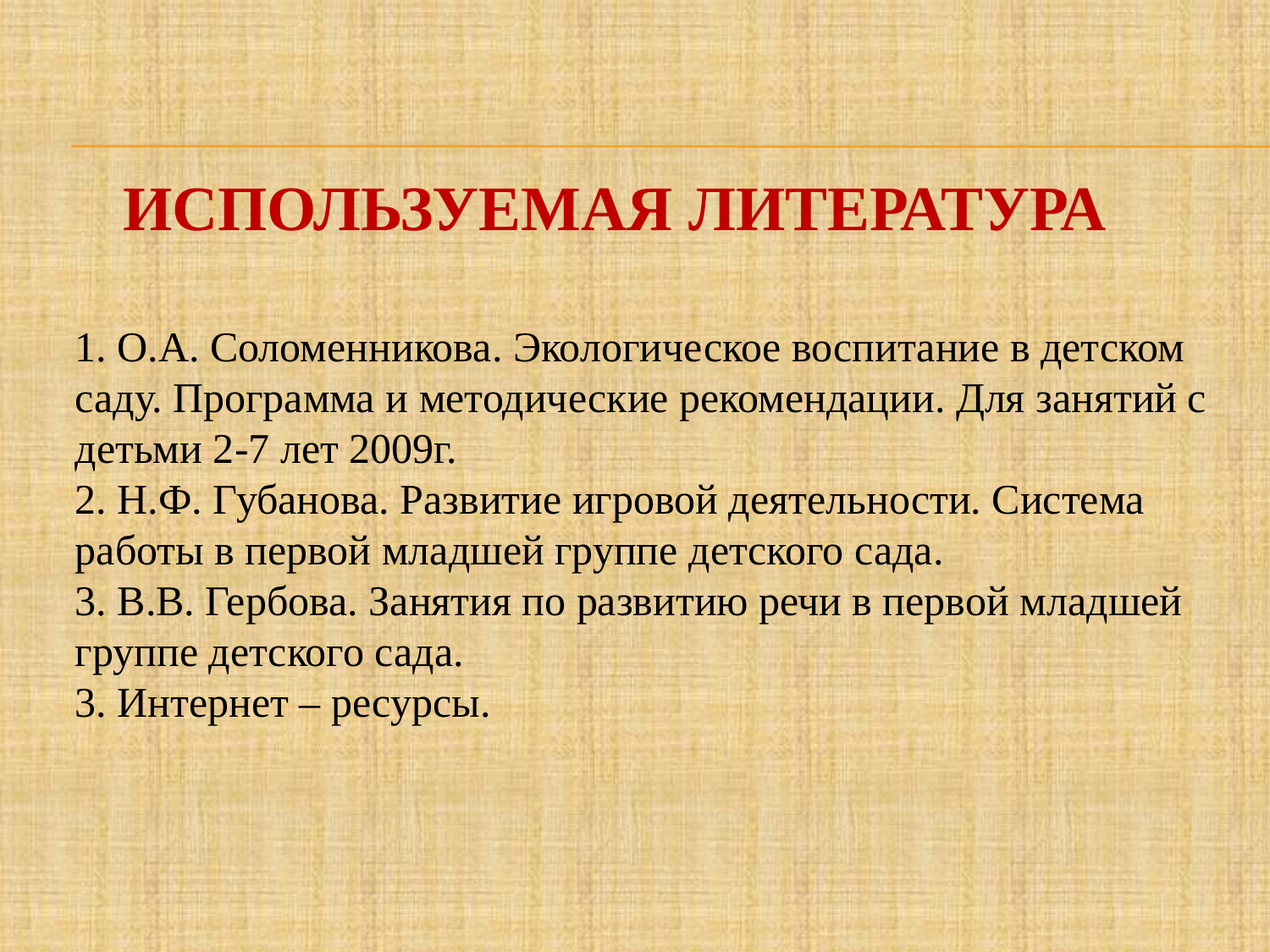

# Используемая литература 1. О.А. Соломенникова. Экологическое воспитание в детском саду. Программа и методические рекомендации. Для занятий с детьми 2-7 лет 2009г. 2. Н.Ф. Губанова. Развитие игровой деятельности. Система работы в первой младшей группе детского сада. 3. В.В. Гербова. Занятия по развитию речи в первой младшей группе детского сада. 3. Интернет – ресурсы.